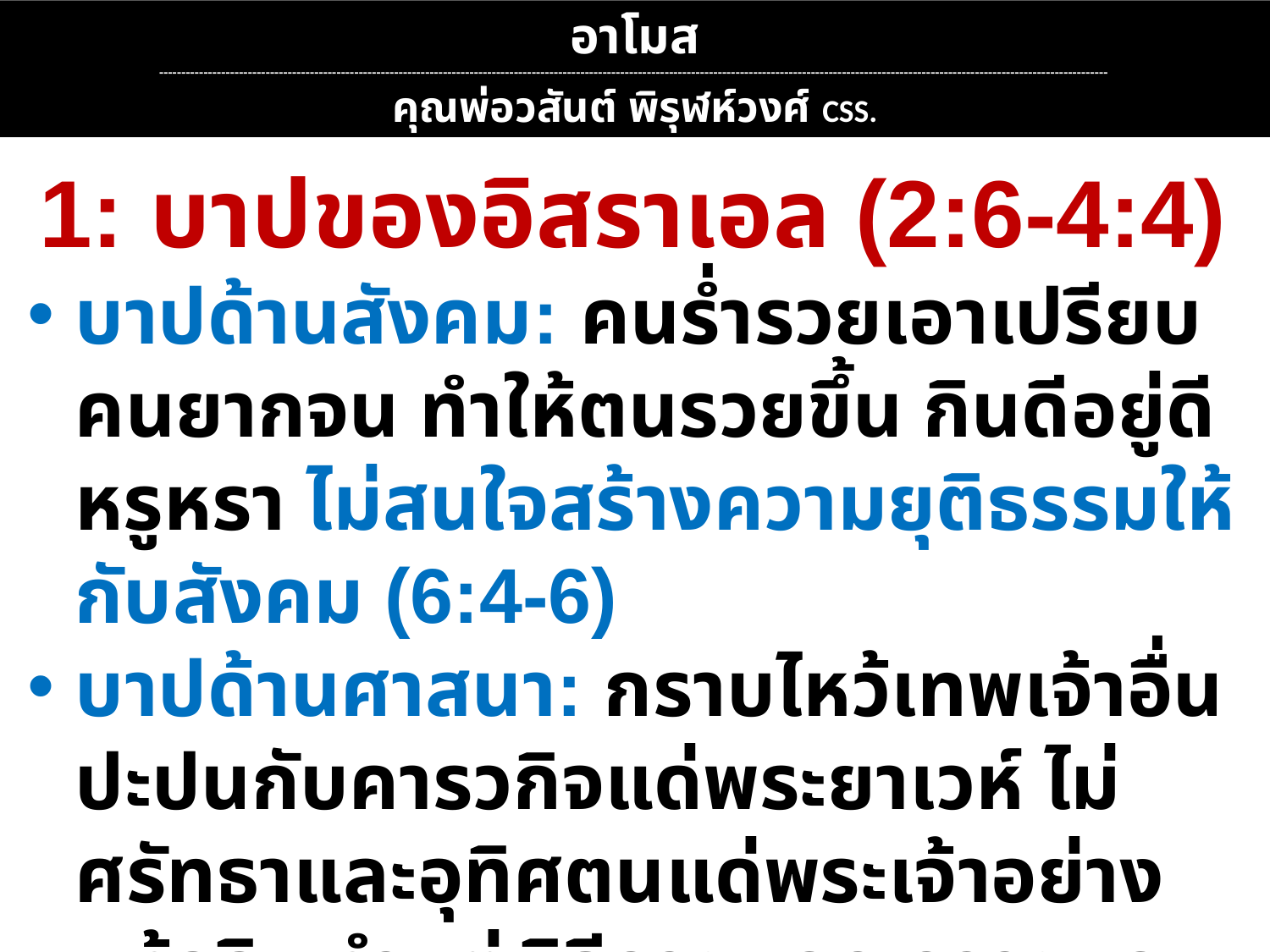

อาโมส
----------------------------------------------------------------------------------------------------------------------------------------------------------------------------------------------------------------------
คุณพ่อวสันต์ พิรุฬห์วงศ์ CSS.
1: บาปของอิสราเอล (2:6-4:4)
บาปด้านสังคม: คนร่ำรวยเอาเปรียบคนยากจน ทำให้ตนรวยขึ้น กินดีอยู่ดี หรูหรา ไม่สนใจสร้างความยุติธรรมให้กับสังคม (6:4-6)
บาปด้านศาสนา: กราบไหว้เทพเจ้าอื่นปะปนกับคารวกิจแด่พระยาเวห์ ไม่ศรัทธาและอุทิศตนแด่พระเจ้าอย่างแท้จริง ทำแต่พิธีภายนอก ถวายของบูชาแทนการอุทิศตนและจิตใจ นี่ถือเป็นบาป (4:4)